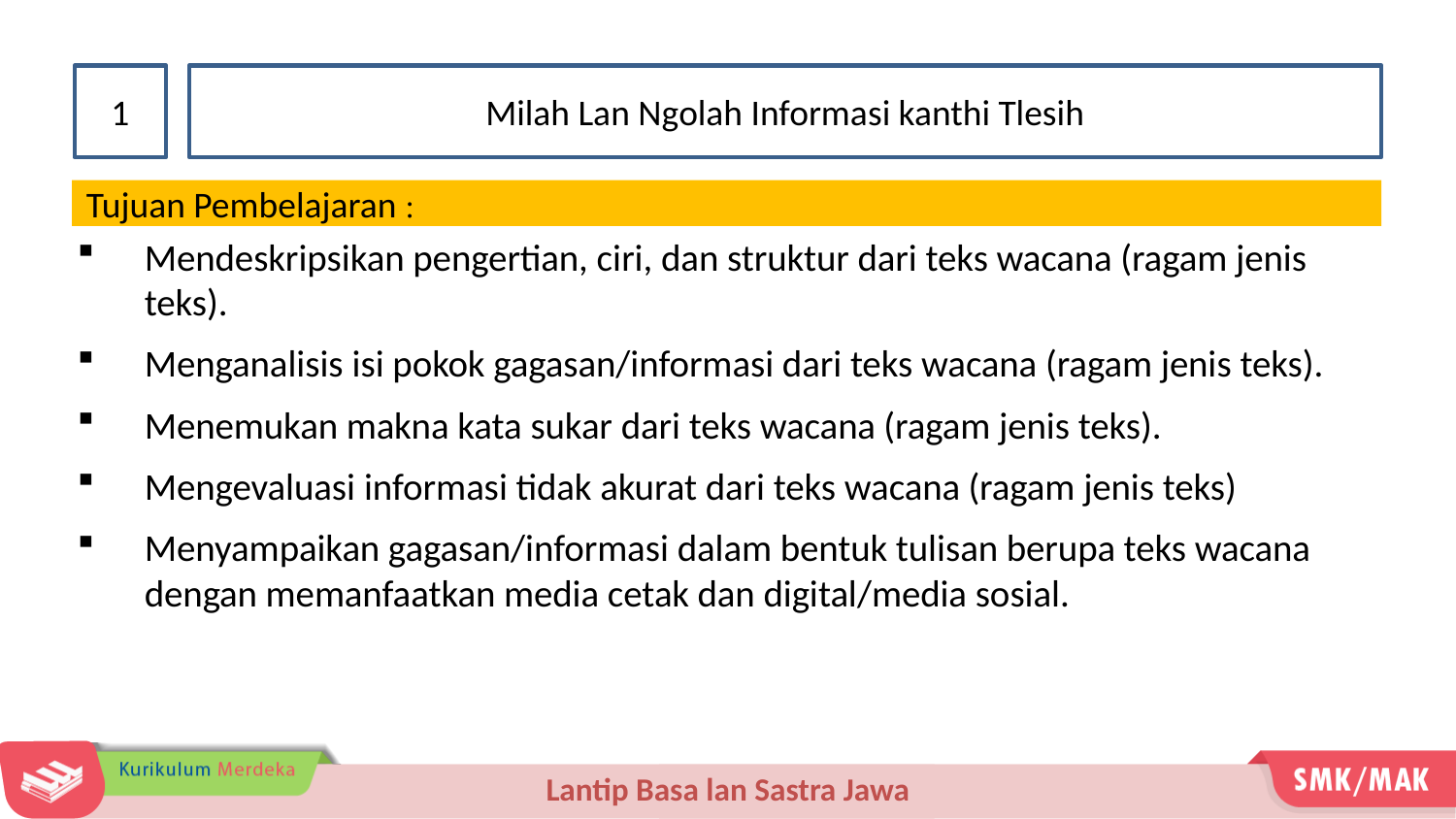

1
Milah Lan Ngolah Informasi kanthi Tlesih
Tujuan Pembelajaran :
Mendeskripsikan pengertian, ciri, dan struktur dari teks wacana (ragam jenis teks).
Menganalisis isi pokok gagasan/informasi dari teks wacana (ragam jenis teks).
Menemukan makna kata sukar dari teks wacana (ragam jenis teks).
Mengevaluasi informasi tidak akurat dari teks wacana (ragam jenis teks)
Menyampaikan gagasan/informasi dalam bentuk tulisan berupa teks wacana dengan memanfaatkan media cetak dan digital/media sosial.